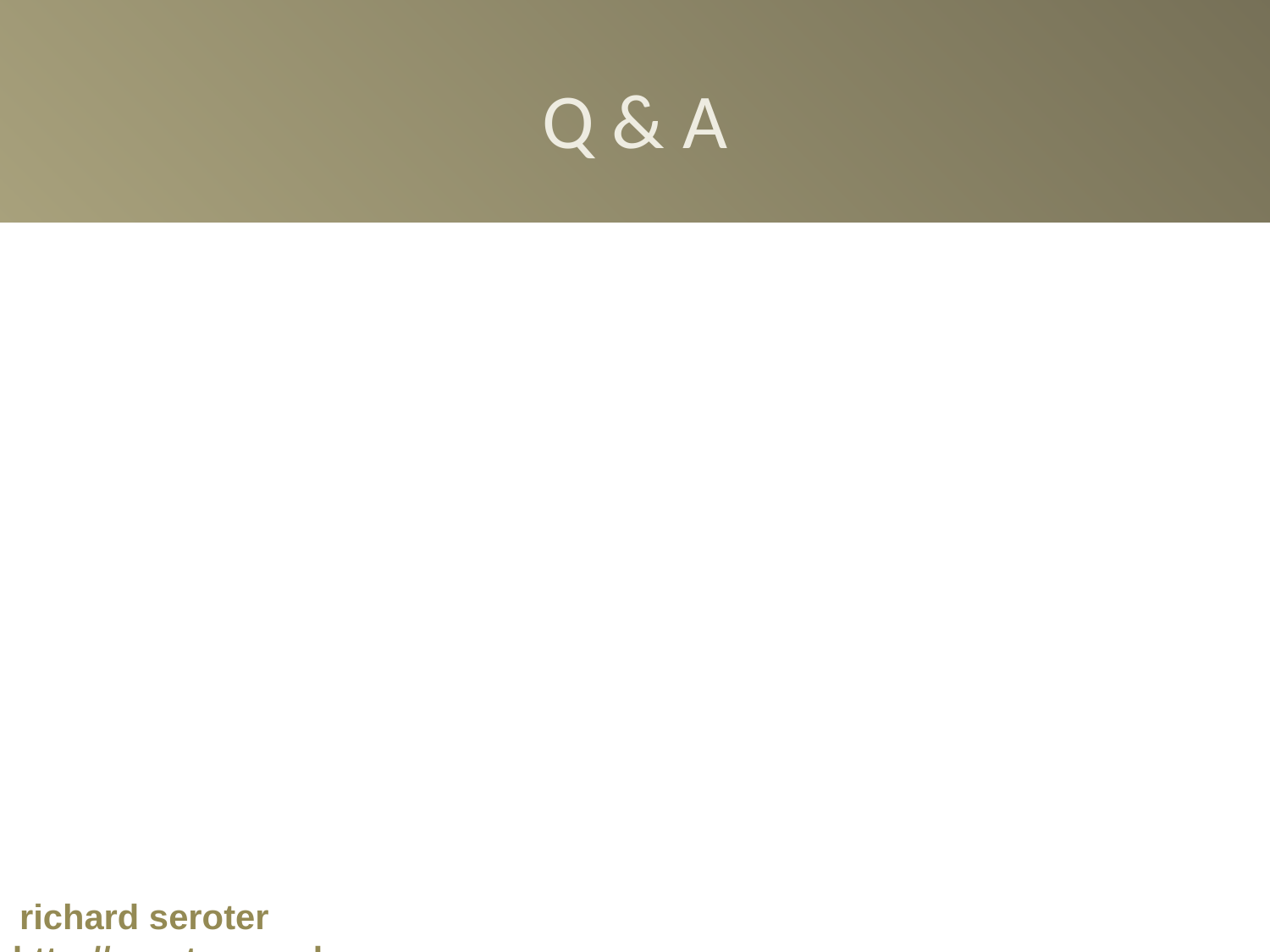

# Q & A
 richard seroter                                                                             http://seroter.wordpress.com